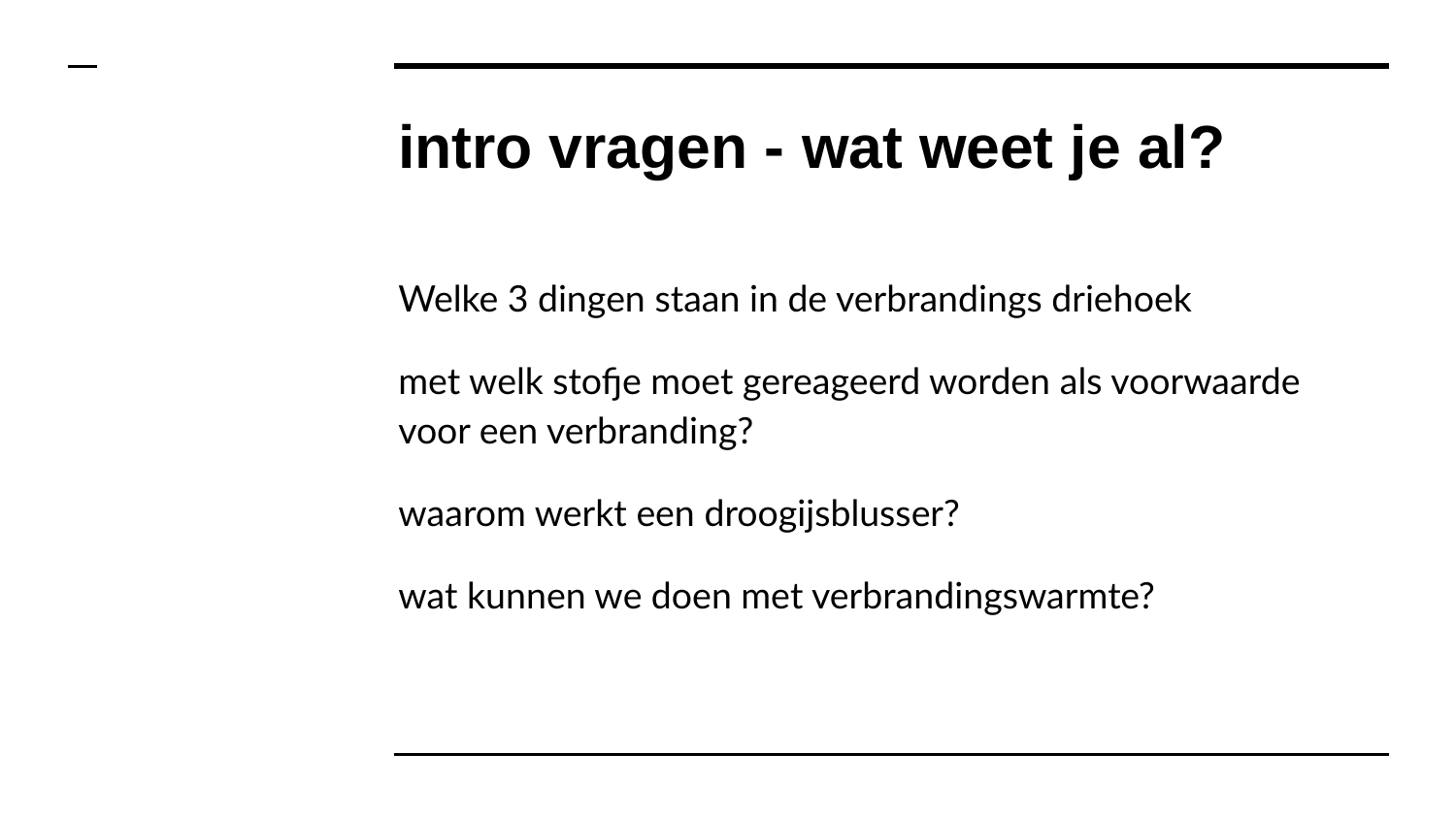

# intro vragen - wat weet je al?
Welke 3 dingen staan in de verbrandings driehoek
met welk stofje moet gereageerd worden als voorwaarde voor een verbranding?
waarom werkt een droogijsblusser?
wat kunnen we doen met verbrandingswarmte?